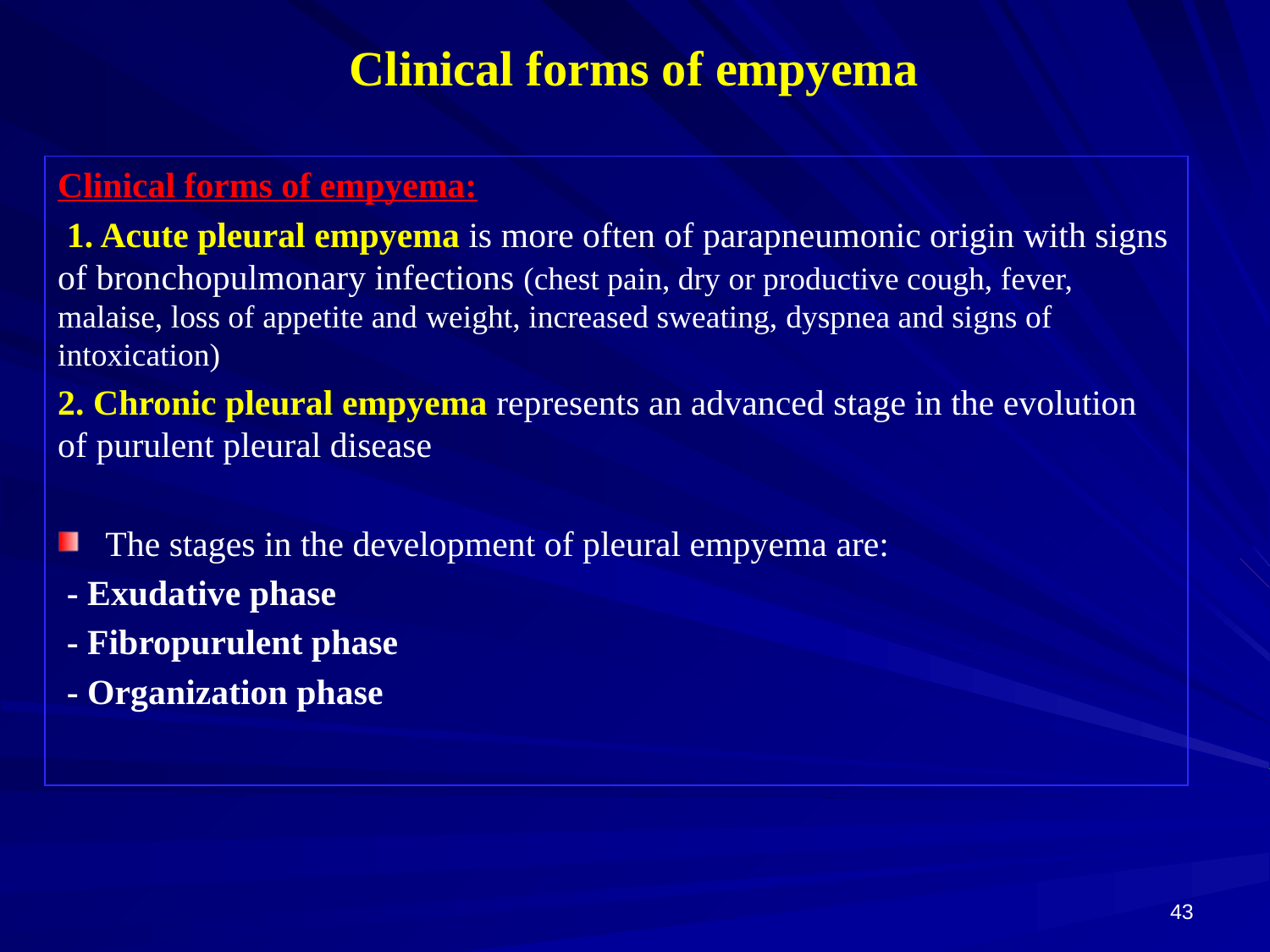

# Clinical forms of empyema
Clinical forms of empyema:
 1. Acute pleural empyema is more often of parapneumonic origin with signs of bronchopulmonary infections (chest pain, dry or productive cough, fever, malaise, loss of appetite and weight, increased sweating, dyspnea and signs of intoxication)
2. Chronic pleural empyema represents an advanced stage in the evolution of purulent pleural disease

The stages in the development of pleural empyema are:
 - Exudative phase
 - Fibropurulent phase
 - Organization phase

43